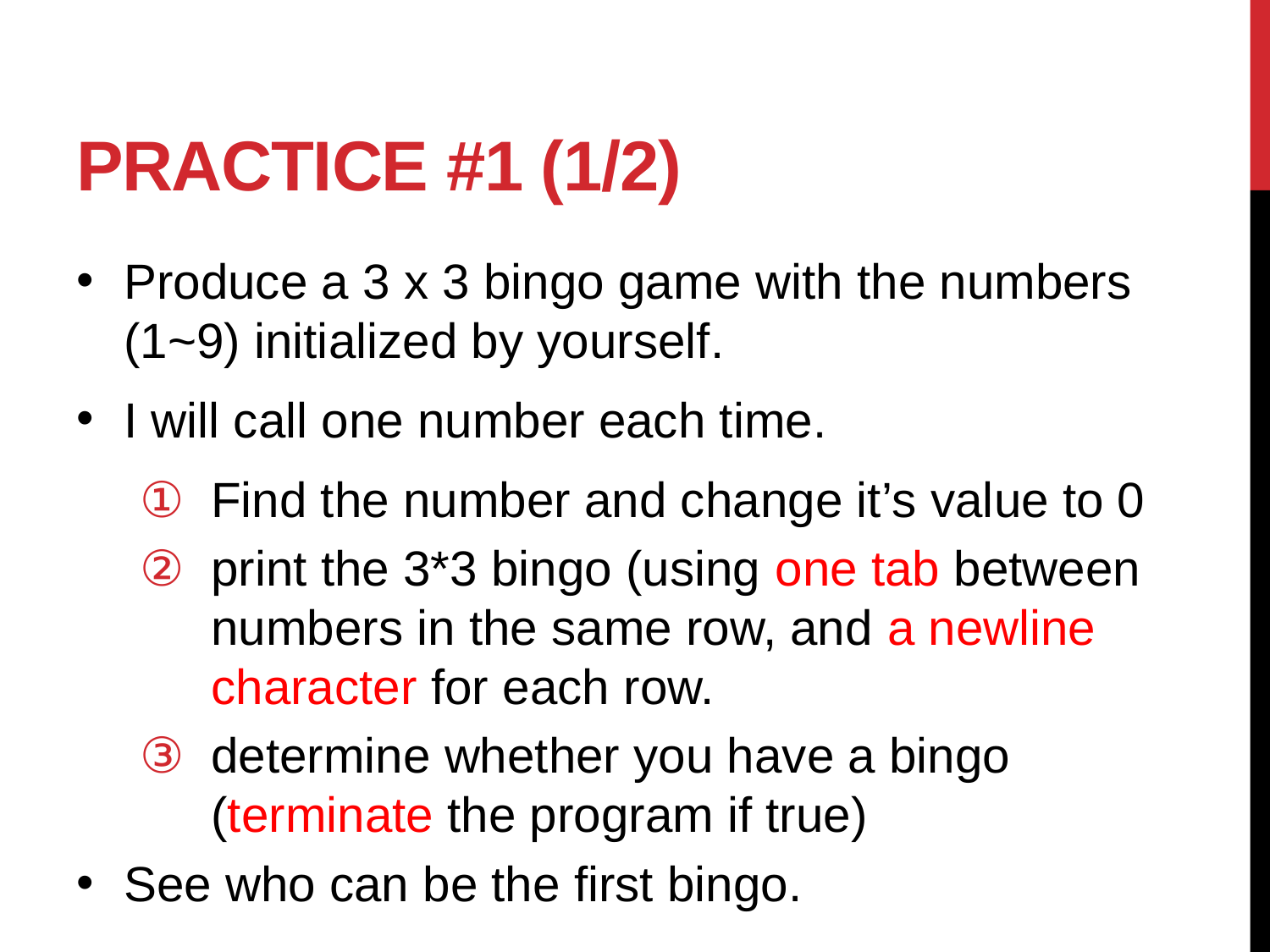

# Practice #1 (1/2)
Produce a 3 x 3 bingo game with the numbers (1~9) initialized by yourself.
I will call one number each time.
Find the number and change it’s value to 0
print the 3*3 bingo (using one tab between numbers in the same row, and a newline character for each row.
determine whether you have a bingo (terminate the program if true)
See who can be the first bingo.